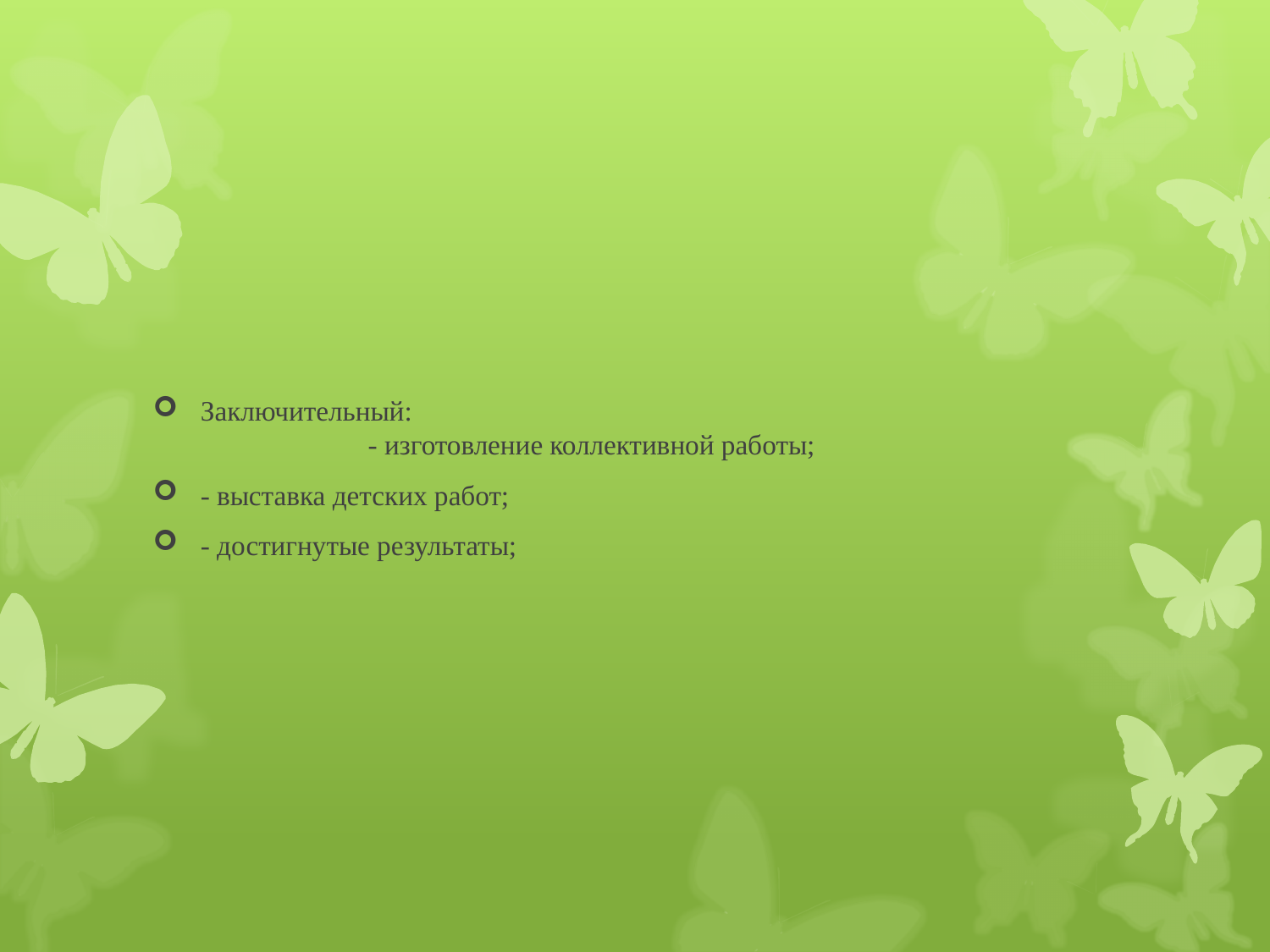

Заключительный:                                                                                                                             - изготовление коллективной работы;
- выставка детских работ;
- достигнутые результаты;